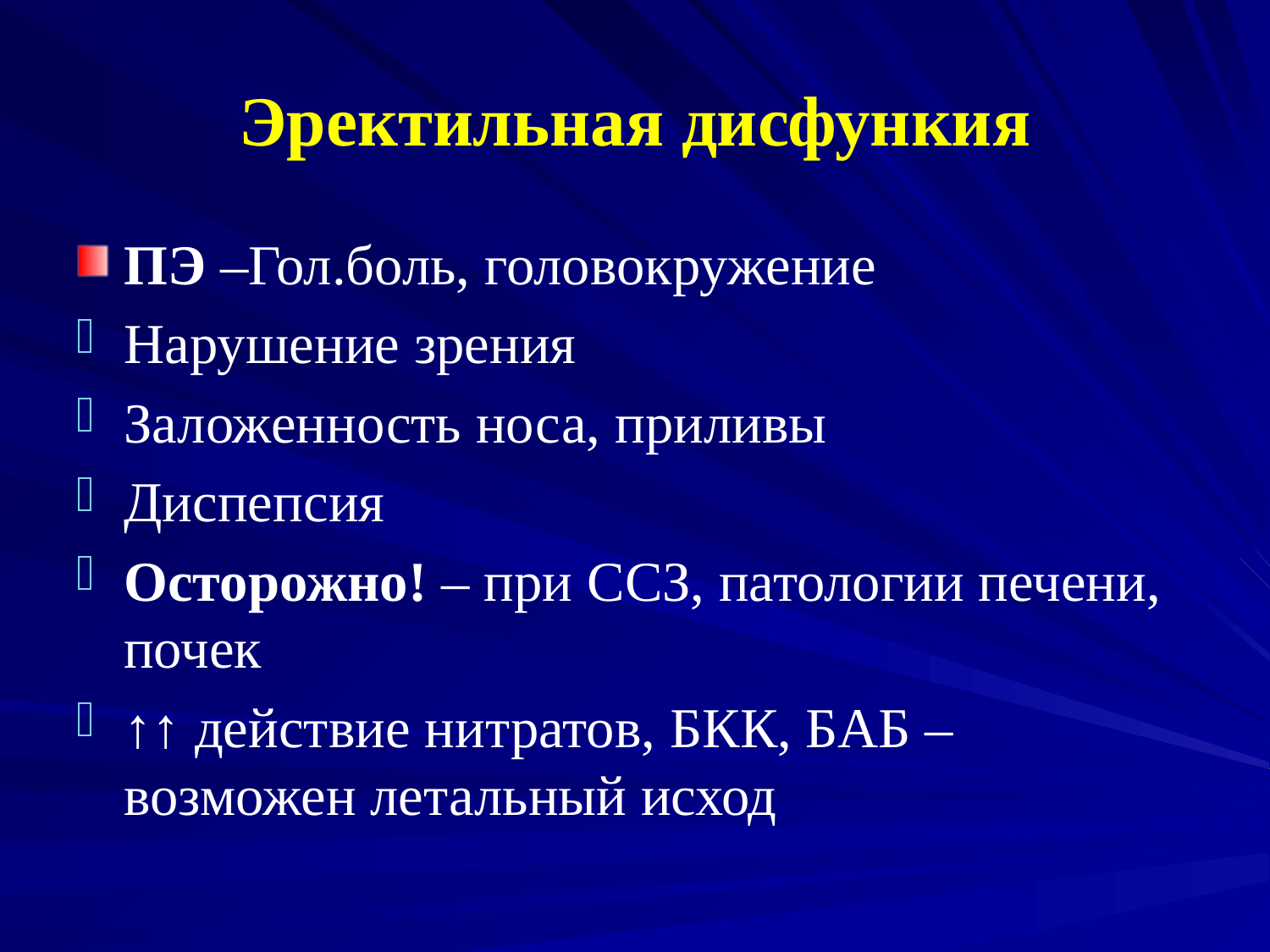

# Эректильная дисфункия
ПЭ –Гол.боль, головокружение
Нарушение зрения
Заложенность носа, приливы
Диспепсия
Осторожно! – при ССЗ, патологии печени, почек
↑↑ действие нитратов, БКК, БАБ – возможен летальный исход